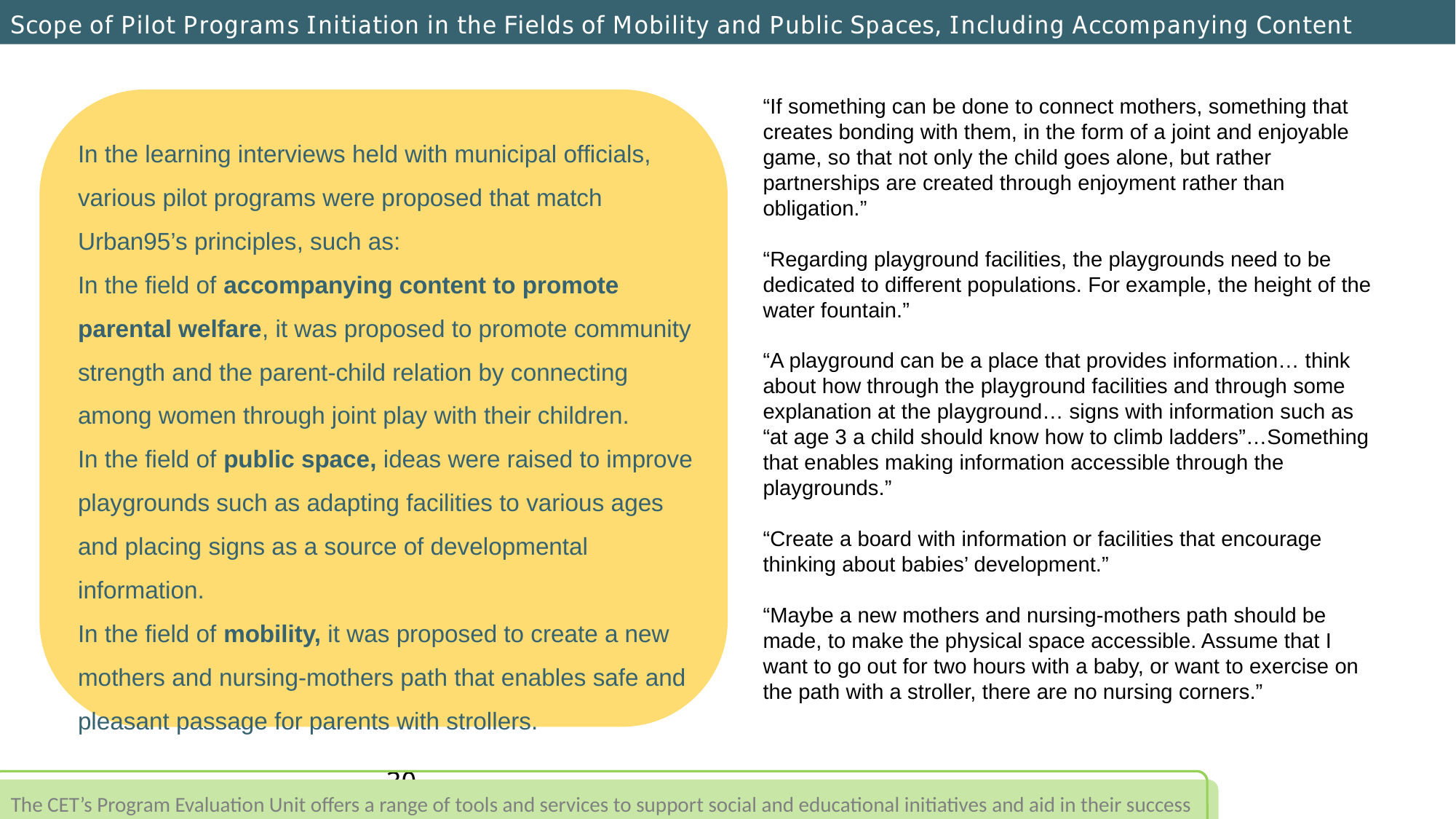

Scope of Pilot Programs Initiation in the Fields of Mobility and Public Spaces, Including Accompanying Content
“If something can be done to connect mothers, something that creates bonding with them, in the form of a joint and enjoyable game, so that not only the child goes alone, but rather partnerships are created through enjoyment rather than obligation.”

“Regarding playground facilities, the playgrounds need to be dedicated to different populations. For example, the height of the water fountain.”

“A playground can be a place that provides information… think about how through the playground facilities and through some explanation at the playground… signs with information such as
“at age 3 a child should know how to climb ladders”…Something that enables making information accessible through the playgrounds.”

“Create a board with information or facilities that encourage thinking about babies’ development.”

“Maybe a new mothers and nursing-mothers path should be made, to make the physical space accessible. Assume that I want to go out for two hours with a baby, or want to exercise on the path with a stroller, there are no nursing corners.”

In the learning interviews held with municipal officials, various pilot programs were proposed that match Urban95’s principles, such as:
In the field of accompanying content to promote parental welfare, it was proposed to promote community strength and the parent-child relation by connecting among women through joint play with their children.
In the field of public space, ideas were raised to improve playgrounds such as adapting facilities to various ages and placing signs as a source of developmental information.
In the field of mobility, it was proposed to create a new mothers and nursing-mothers path that enables safe and pleasant passage for parents with strollers.